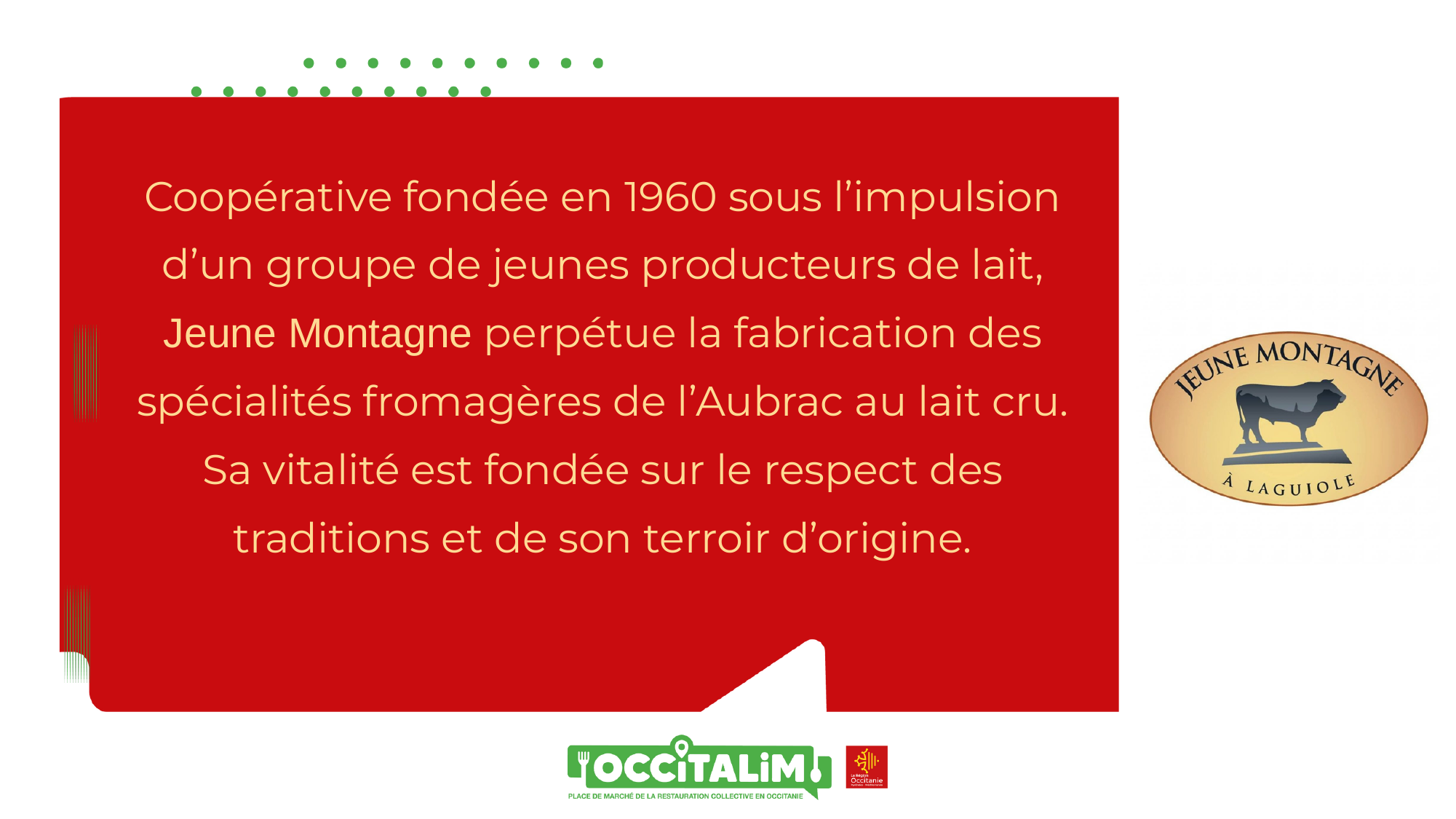

Coopérative fondée en 1960 sous l’impulsion d’un groupe de jeunes producteurs de lait, Jeune Montagne perpétue la fabrication des spécialités fromagères de l’Aubrac au lait cru. Sa vitalité est fondée sur le respect des traditions et de son terroir d’origine.